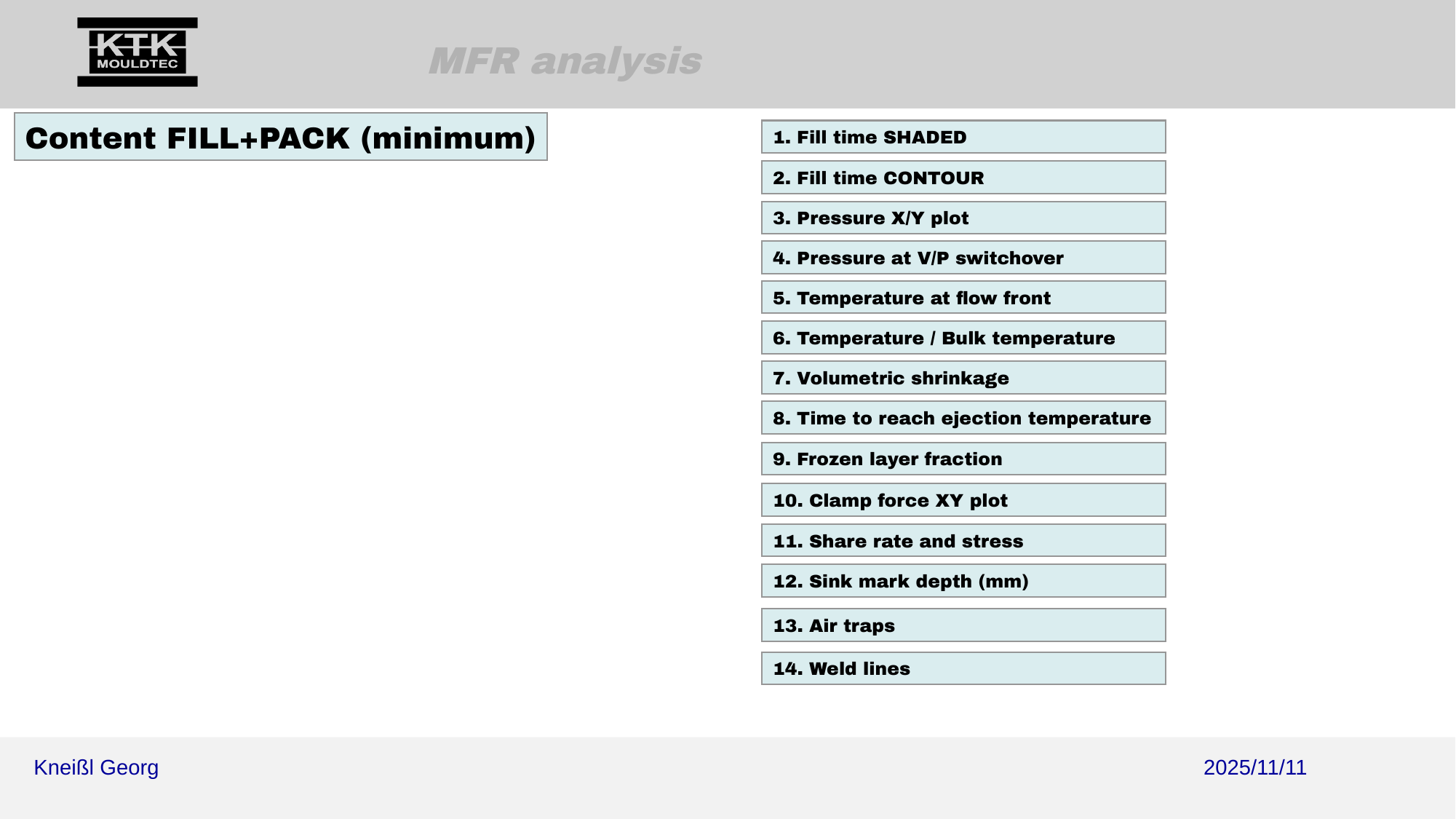

Content FILL+PACK (minimum)
1. Fill time SHADED
2. Fill time CONTOUR
3. Pressure X/Y plot
4. Pressure at V/P switchover
5. Temperature at flow front
6. Temperature / Bulk temperature
7. Volumetric shrinkage
8. Time to reach ejection temperature
9. Frozen layer fraction
10. Clamp force XY plot
11. Share rate and stress
12. Sink mark depth (mm)
13. Air traps
14. Weld lines
2025/11/11